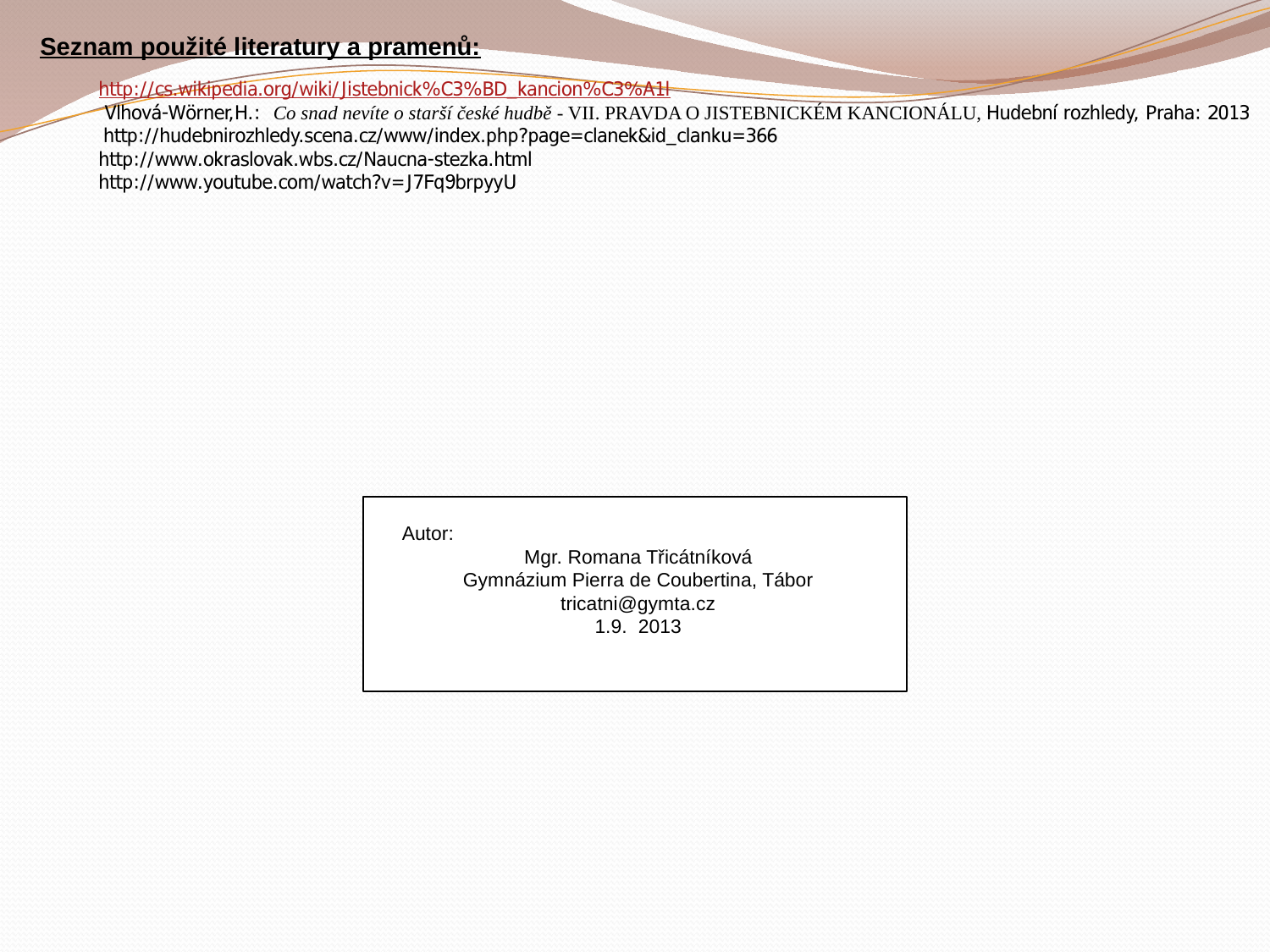

Seznam použité literatury a pramenů:
http://cs.wikipedia.org/wiki/Jistebnick%C3%BD_kancion%C3%A1l
 Vlhová-Wörner,H.:  Co snad nevíte o starší české hudbě - VII. PRAVDA O JISTEBNICKÉM KANCIONÁLU, Hudební rozhledy, Praha: 2013   http://hudebnirozhledy.scena.cz/www/index.php?page=clanek&id_clanku=366
http://www.okraslovak.wbs.cz/Naucna-stezka.html
http://www.youtube.com/watch?v=J7Fq9brpyyU

Autor:
Mgr. Romana Třicátníková
Gymnázium Pierra de Coubertina, Tábor
tricatni@gymta.cz
1.9.  2013